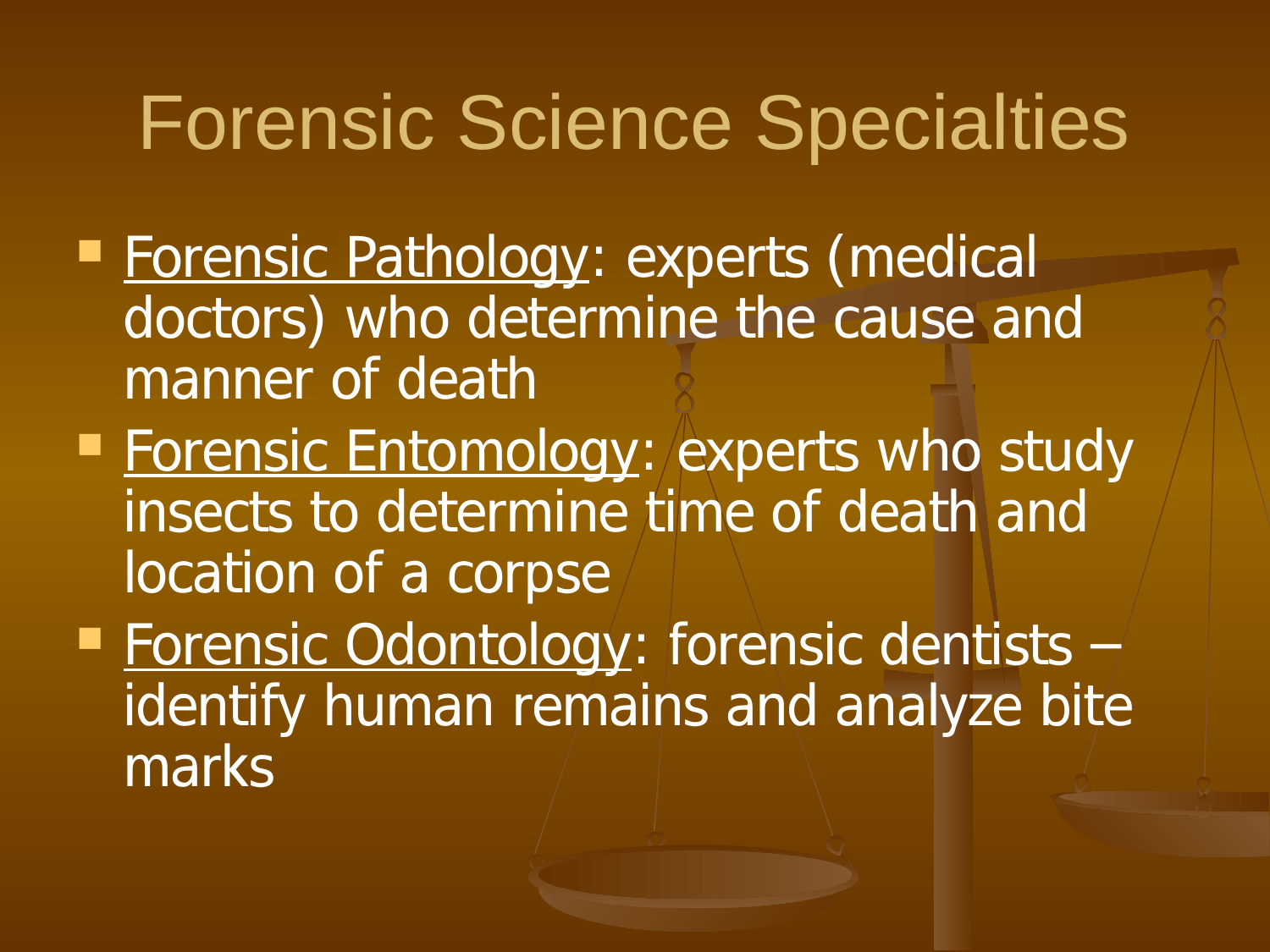

# Forensic Science Specialties
Forensic Pathology: experts (medical doctors) who determine the cause and manner of death
Forensic Entomology: experts who study insects to determine time of death and location of a corpse
Forensic Odontology: forensic dentists – identify human remains and analyze bite marks